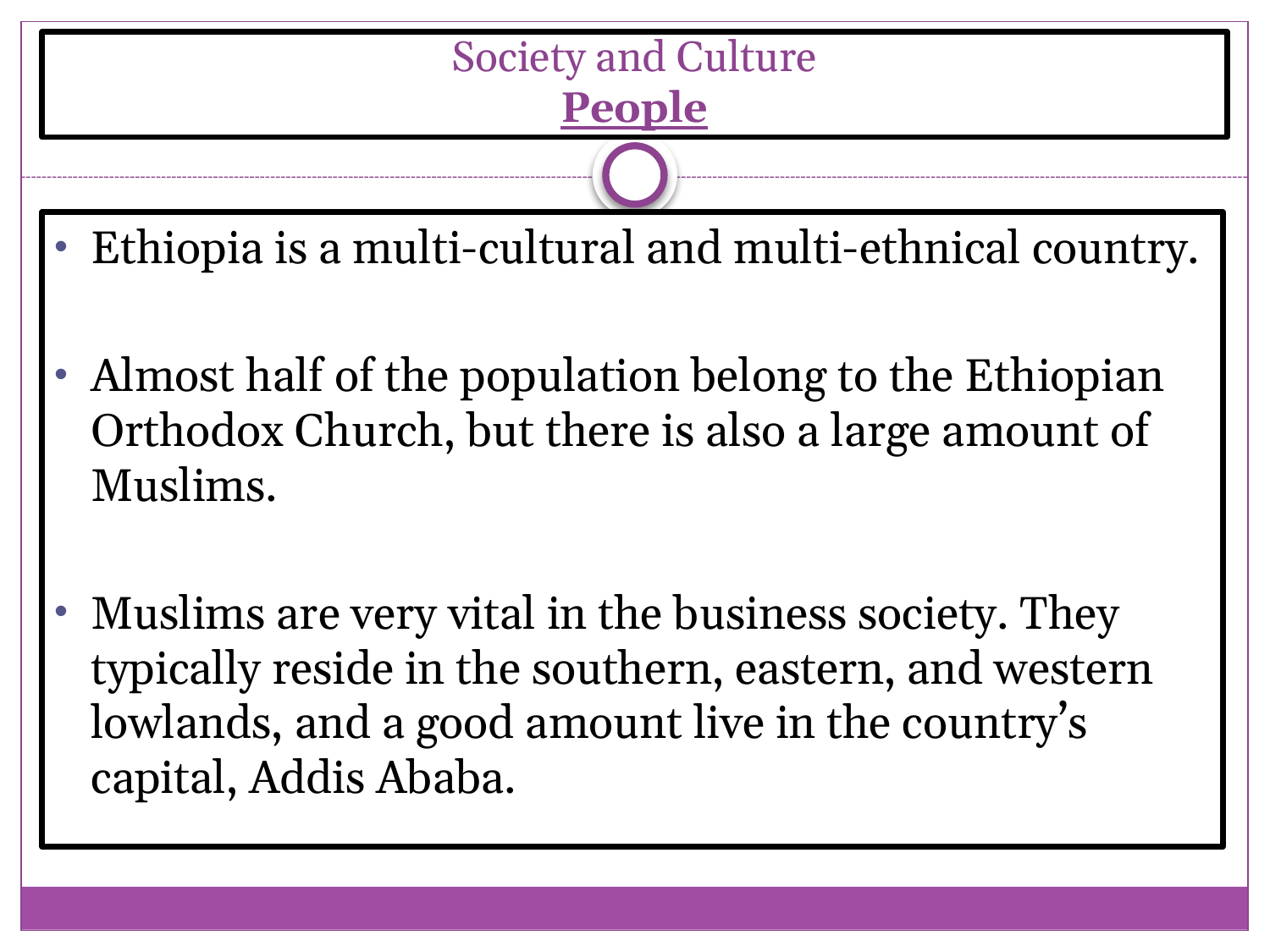

# Society and Culture People
Ethiopia is a multi-cultural and multi-ethnical country.

Almost half of the population belong to the Ethiopian Orthodox Church, but there is also a large amount of Muslims.

Muslims are very vital in the business society. They typically reside in the southern, eastern, and western lowlands, and a good amount live in the country’s capital, Addis Ababa.